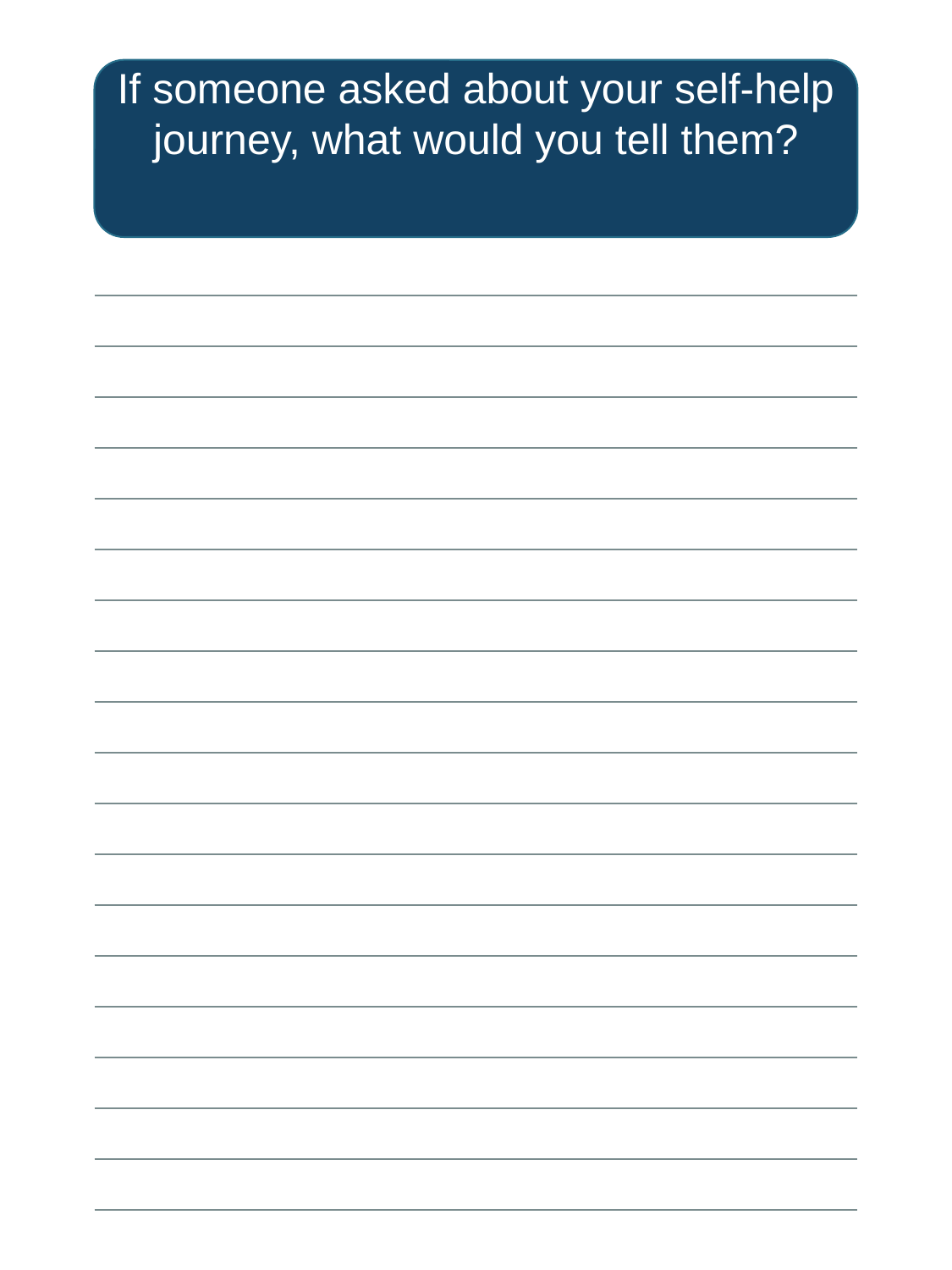

If someone asked about your self-help journey, what would you tell them?

|  |
| --- |
|  |
|  |
|  |
|  |
|  |
|  |
|  |
|  |
|  |
|  |
|  |
|  |
|  |
|  |
|  |
|  |
|  |